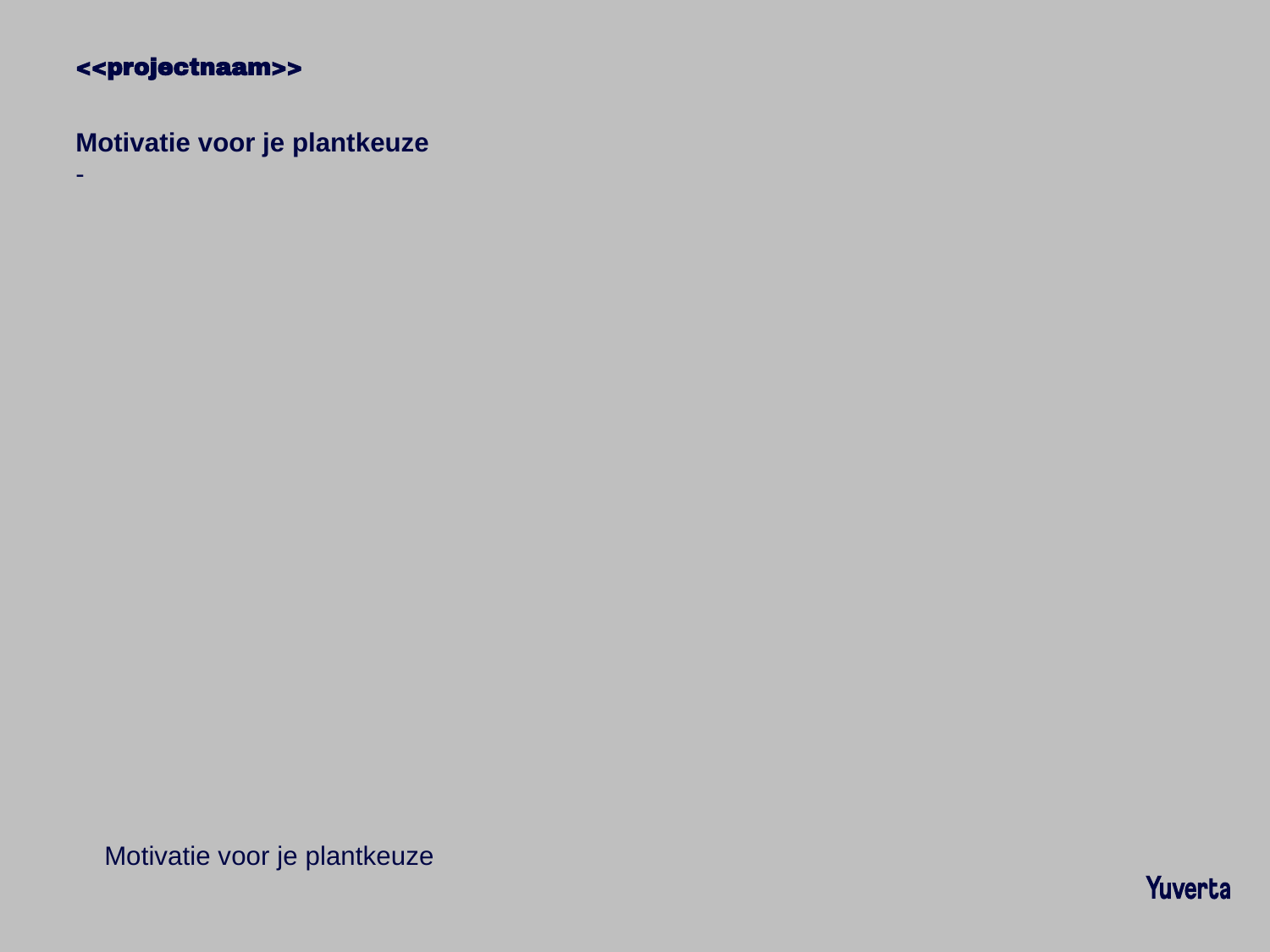

<<projectnaam>>
Motivatie voor je plantkeuze
-
Motivatie voor je plantkeuze